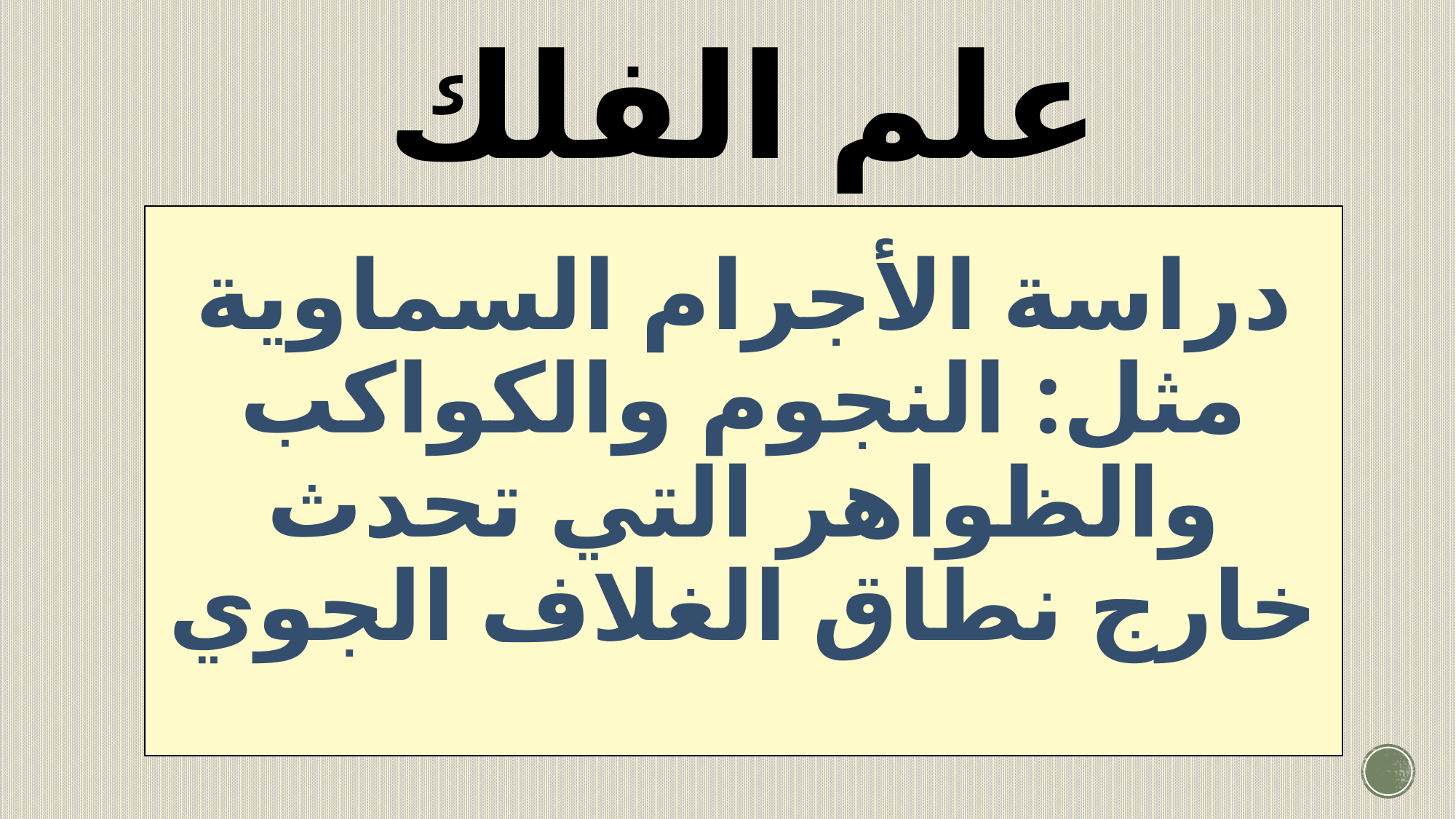

# علم الفلك

دراسة الأجرام السماوية مثل: النجوم والكواكب والظواهر التي تحدث خارج نطاق الغلاف الجوي